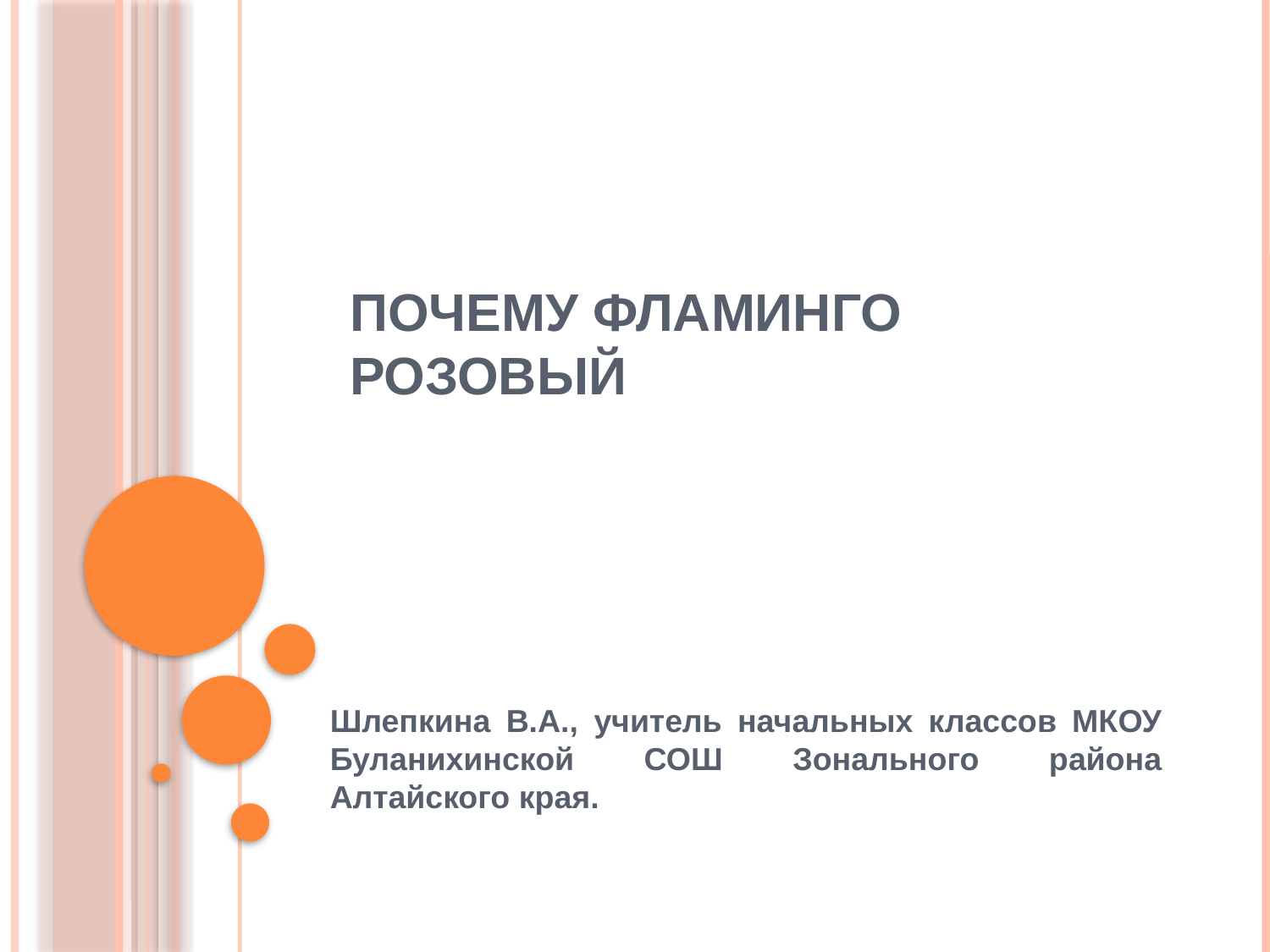

# Почему фламинго розовый
Шлепкина В.А., учитель начальных классов МКОУ Буланихинской СОШ Зонального района Алтайского края.